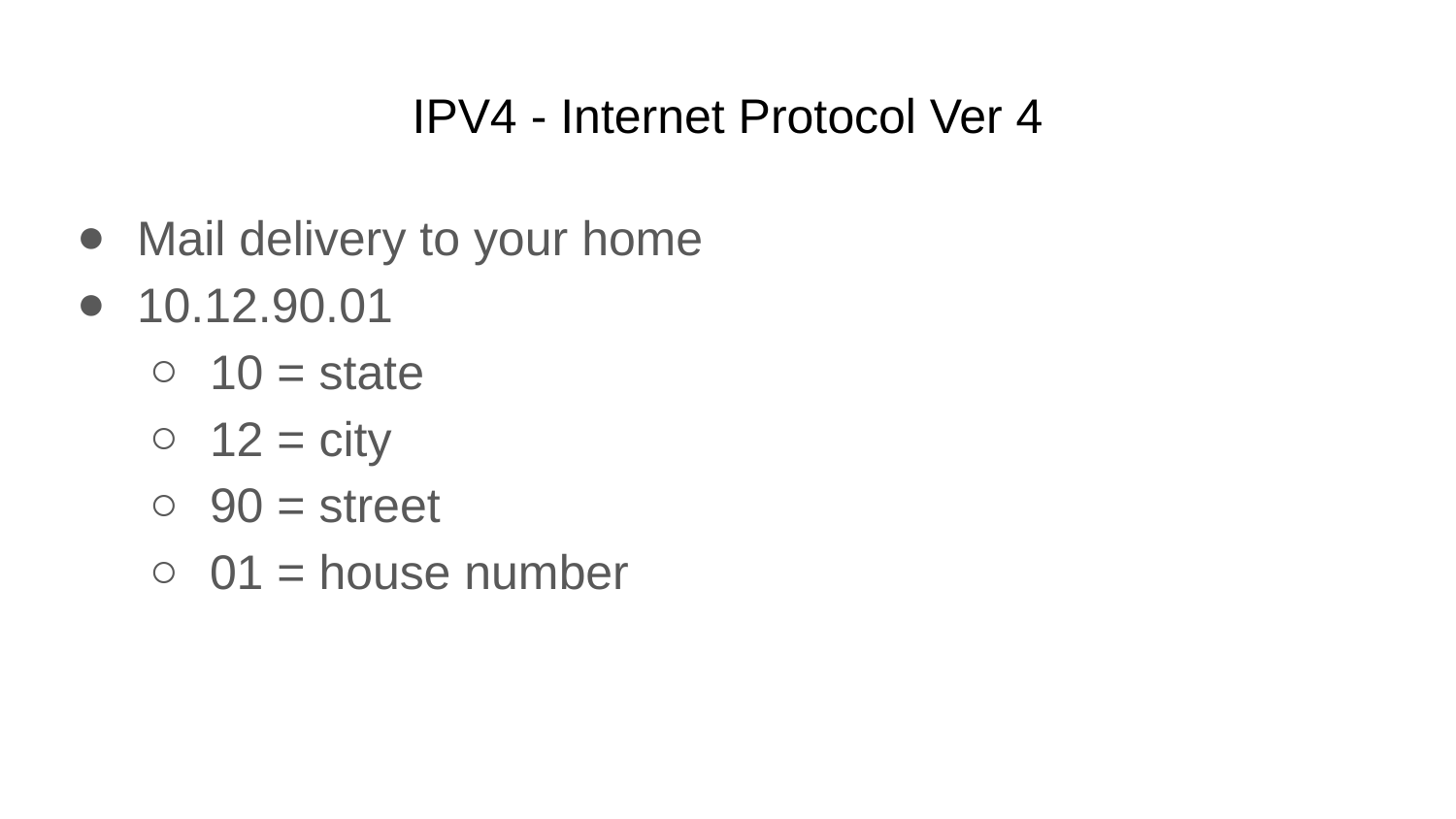

# IPV4 - Internet Protocol Ver 4

Mail delivery to your home
10.12.90.01
10 = state
12 = city
90 = street
01 = house number